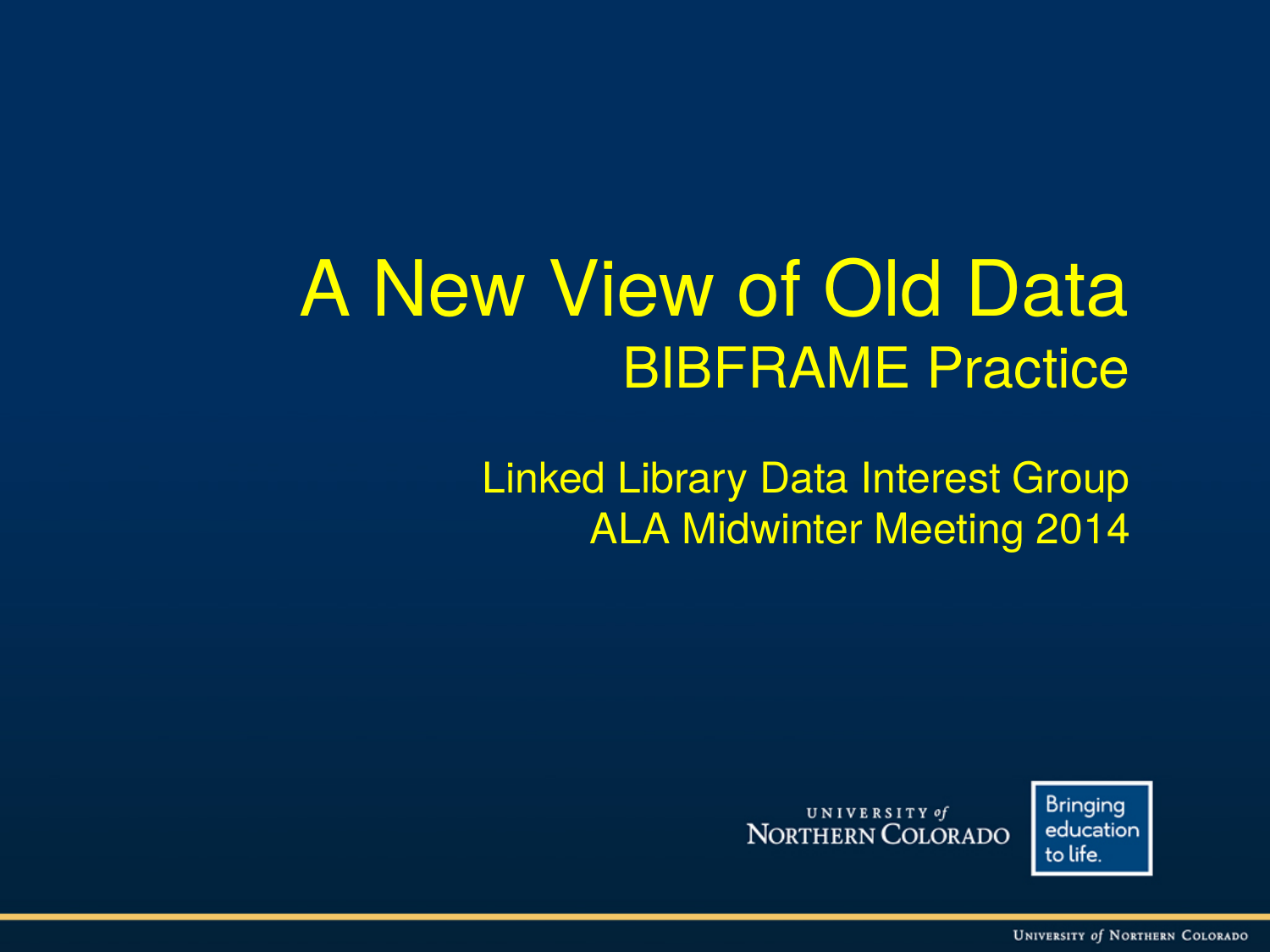

A New View of Old Data
BIBFRAME Practice

Linked Library Data Interest Group
ALA Midwinter Meeting 2014